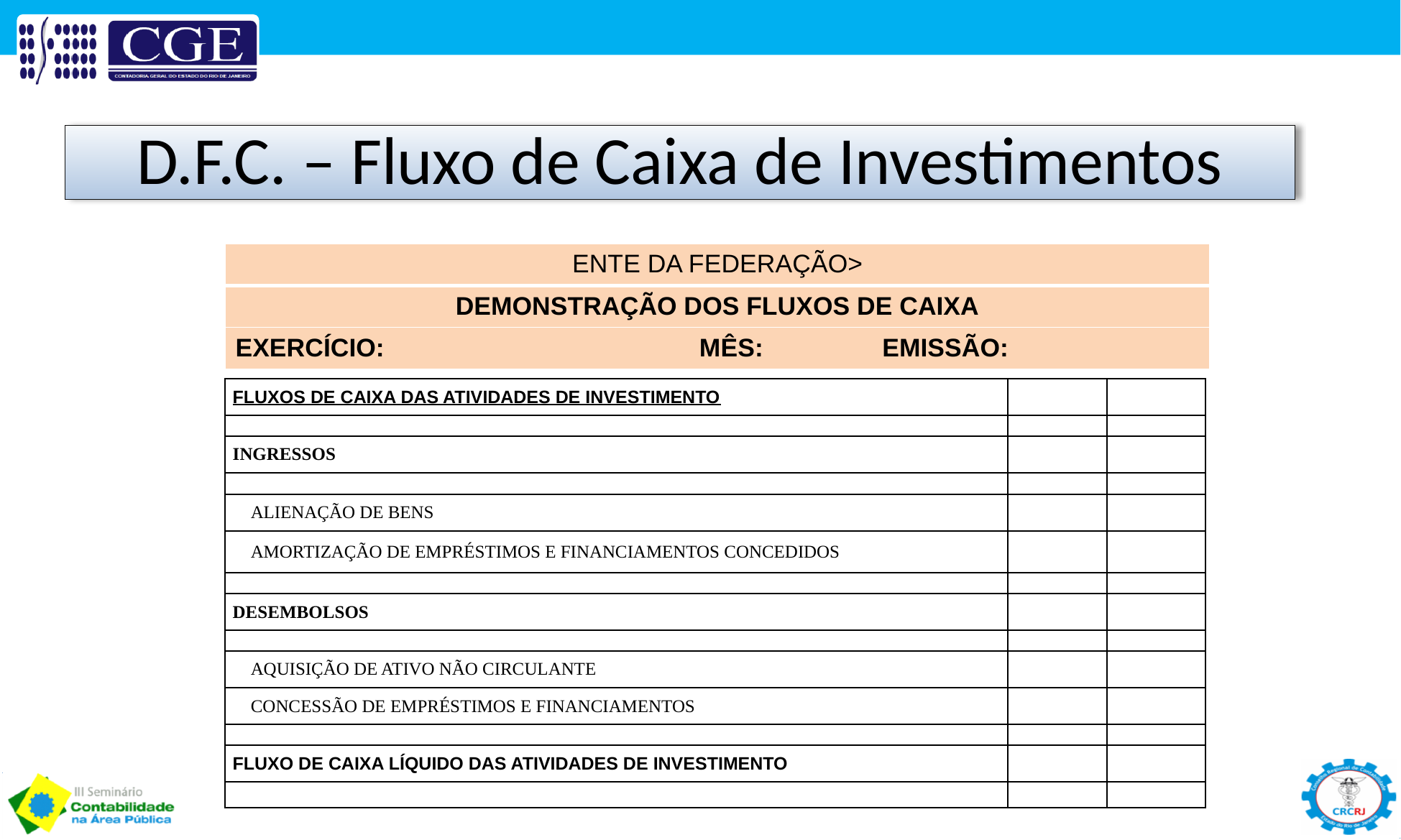

D.F.C. – Fluxo de Caixa de Investimentos
| ENTE DA FEDERAÇÃO> |
| --- |
| DEMONSTRAÇÃO DOS FLUXOS DE CAIXA |
| EXERCÍCIO: MÊS: EMISSÃO: |
| FLUXOS DE CAIXA DAS ATIVIDADES DE INVESTIMENTO |  |  |
| --- | --- | --- |
|  |  |  |
| INGRESSOS |  |  |
|  |  |  |
| ALIENAÇÃO DE BENS |  |  |
| AMORTIZAÇÃO DE EMPRÉSTIMOS E FINANCIAMENTOS CONCEDIDOS |  |  |
|  |  |  |
| DESEMBOLSOS |  |  |
|  |  |  |
| AQUISIÇÃO DE ATIVO NÃO CIRCULANTE |  |  |
| CONCESSÃO DE EMPRÉSTIMOS E FINANCIAMENTOS |  |  |
|  |  |  |
| FLUXO DE CAIXA LÍQUIDO DAS ATIVIDADES DE INVESTIMENTO |  |  |
|  |  |  |